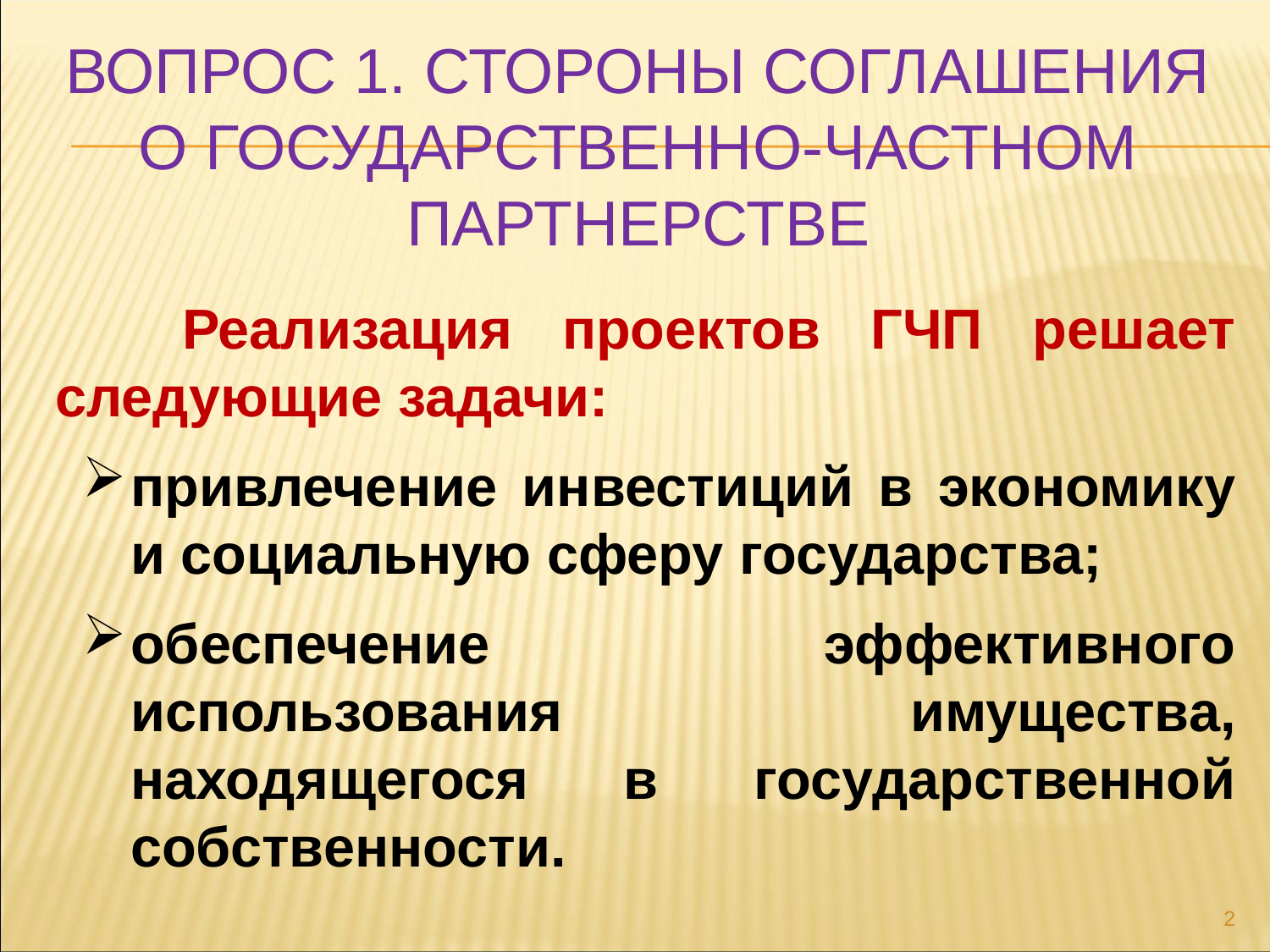

# ВОПРОС 1. СТОРОНЫ СОГЛАШЕНИЯ О ГОСУДАРСТВЕННО-ЧАСТНОМ ПАРТНЕРСТВЕ
	Реализация проектов ГЧП решает следующие задачи:
привлечение инвестиций в экономику и социальную сферу государства;
обеспечение эффективного использования имущества, находящегося в государственной собственности.
2